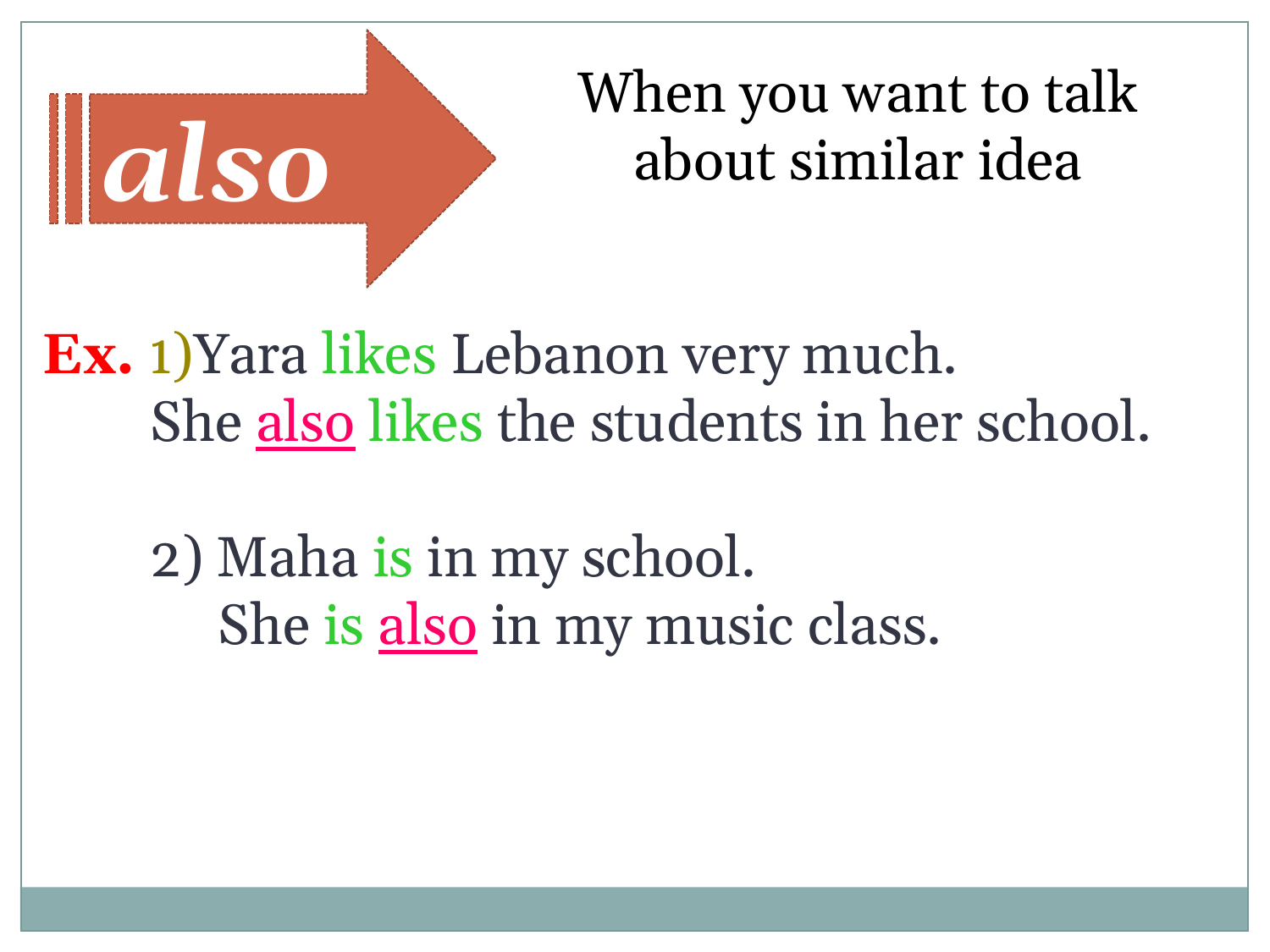

also
When you want to talk about similar idea
Ex. 1)Yara likes Lebanon very much.
        She also likes the students in her school.

        2) Maha is in my school.
             She is also in my music class.